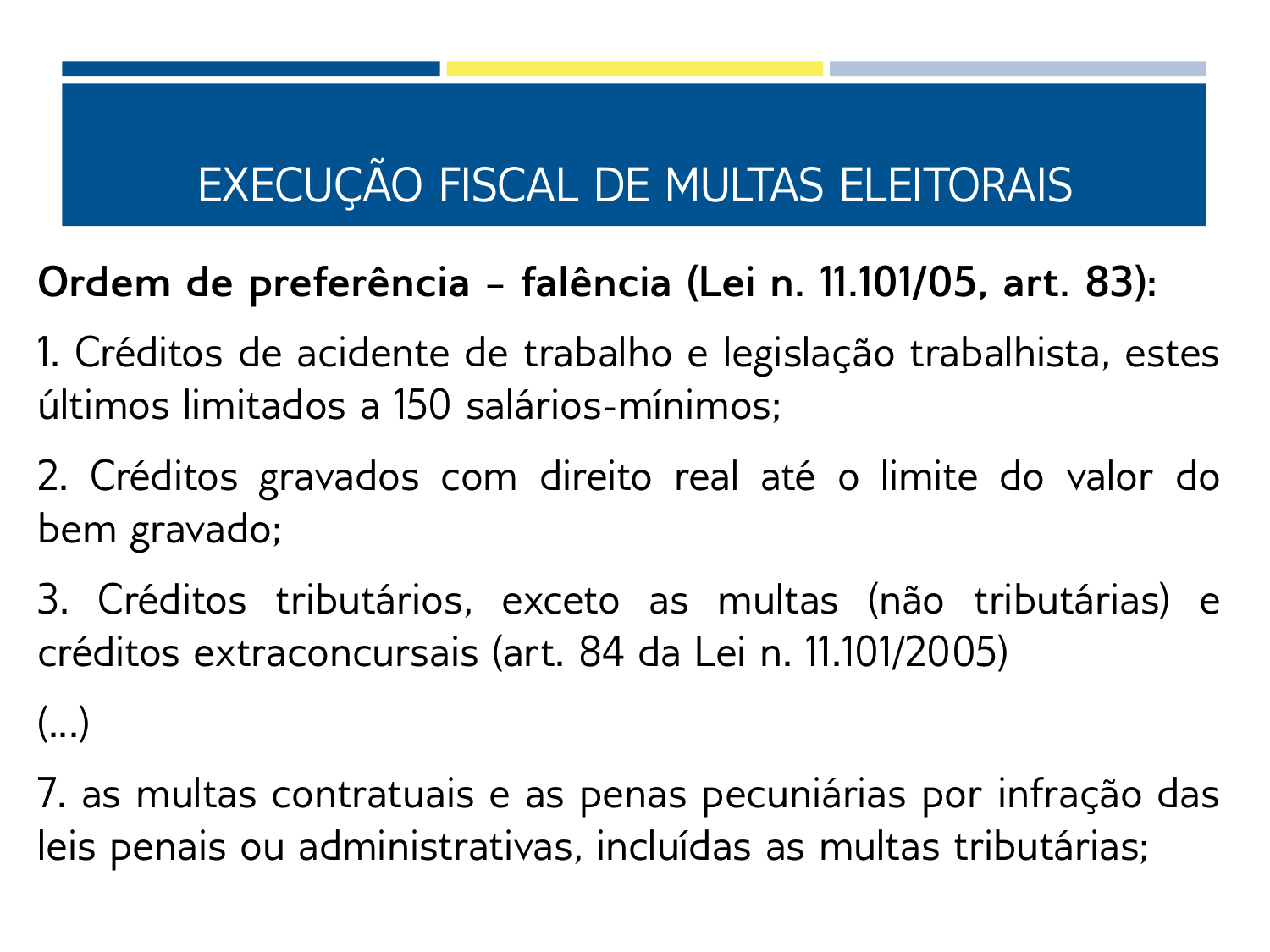

# EXECUÇÃO FISCAL DE MULTAS ELEITORAIS
Ordem de preferência – falência (Lei n. 11.101/05, art. 83):
1. Créditos de acidente de trabalho e legislação trabalhista, estes últimos limitados a 150 salários-mínimos;
2. Créditos gravados com direito real até o limite do valor do bem gravado;
3. Créditos tributários, exceto as multas (não tributárias) e créditos extraconcursais (art. 84 da Lei n. 11.101/2005)
(...)
7. as multas contratuais e as penas pecuniárias por infração das leis penais ou administrativas, incluídas as multas tributárias;